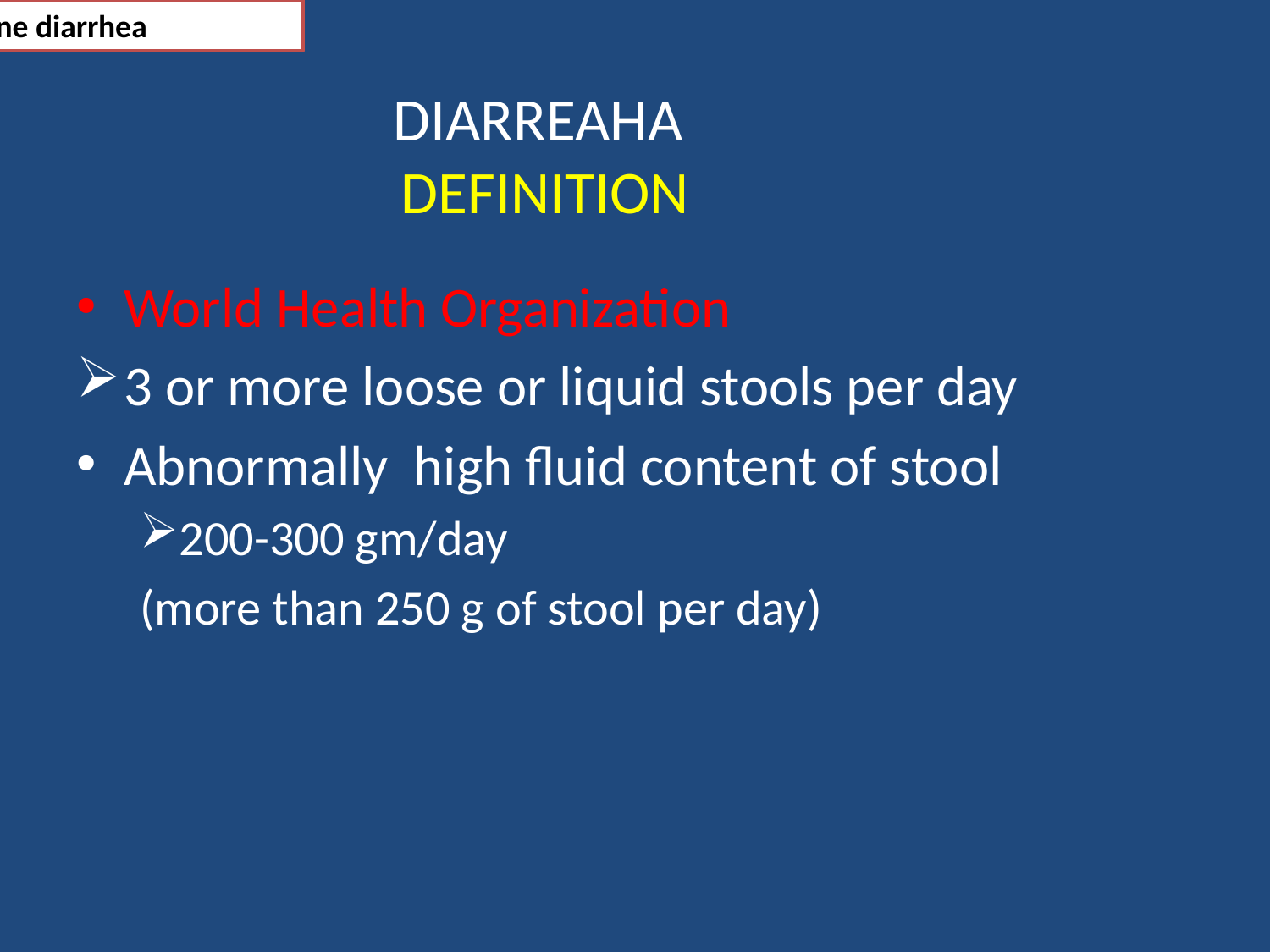

Define diarrhea
# DIARREAHA DEFINITION
World Health Organization
3 or more loose or liquid stools per day
Abnormally  high fluid content of stool
200-300 gm/day
(more than 250 g of stool per day)